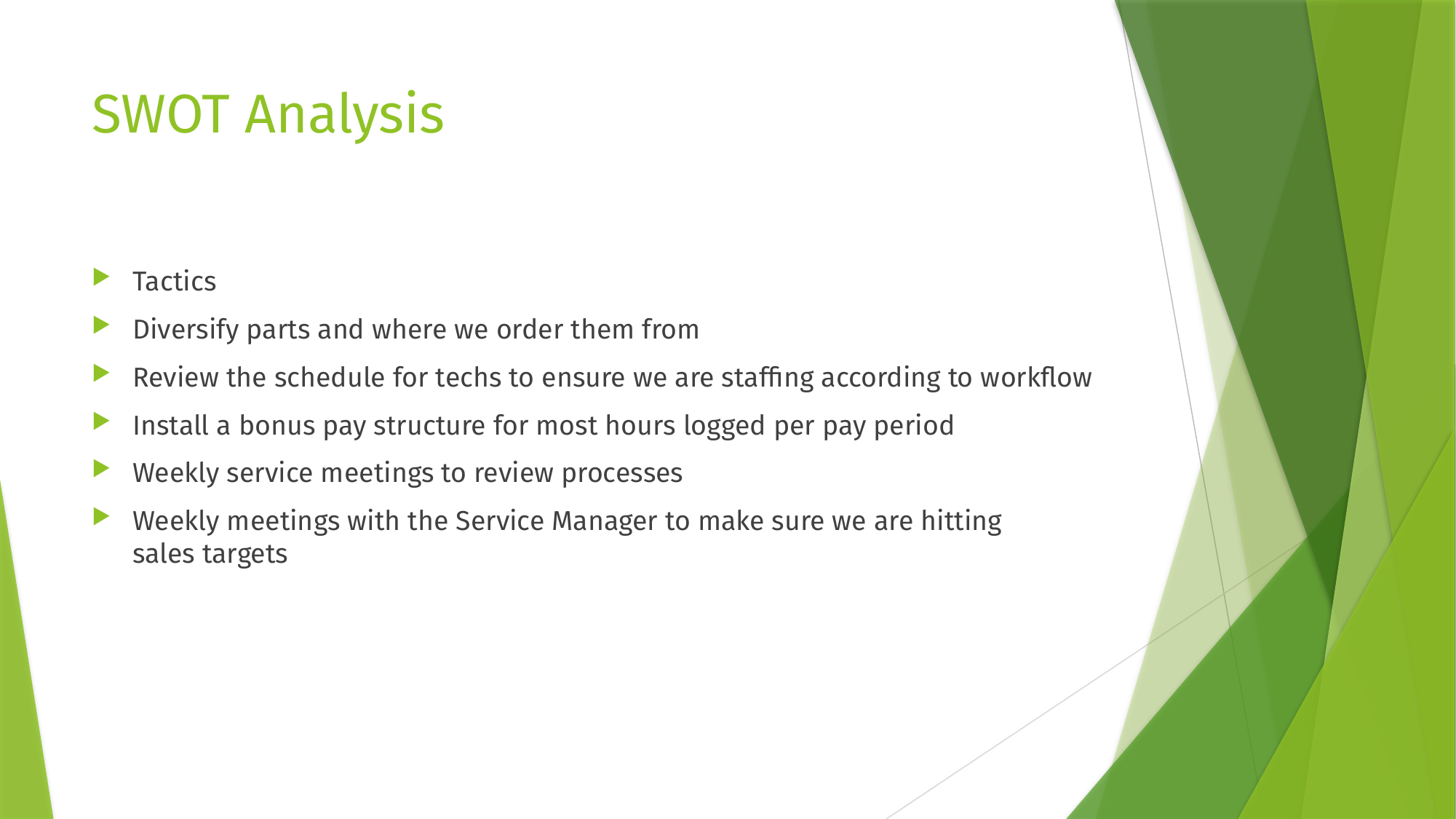

# SWOT Analysis
Tactics
Diversify parts and where we order them from
Review the schedule for techs to ensure we are staffing according to workflow
Install a bonus pay structure for most hours logged per pay period
Weekly service meetings to review processes
Weekly meetings with the Service Manager to make sure we are hitting sales targets